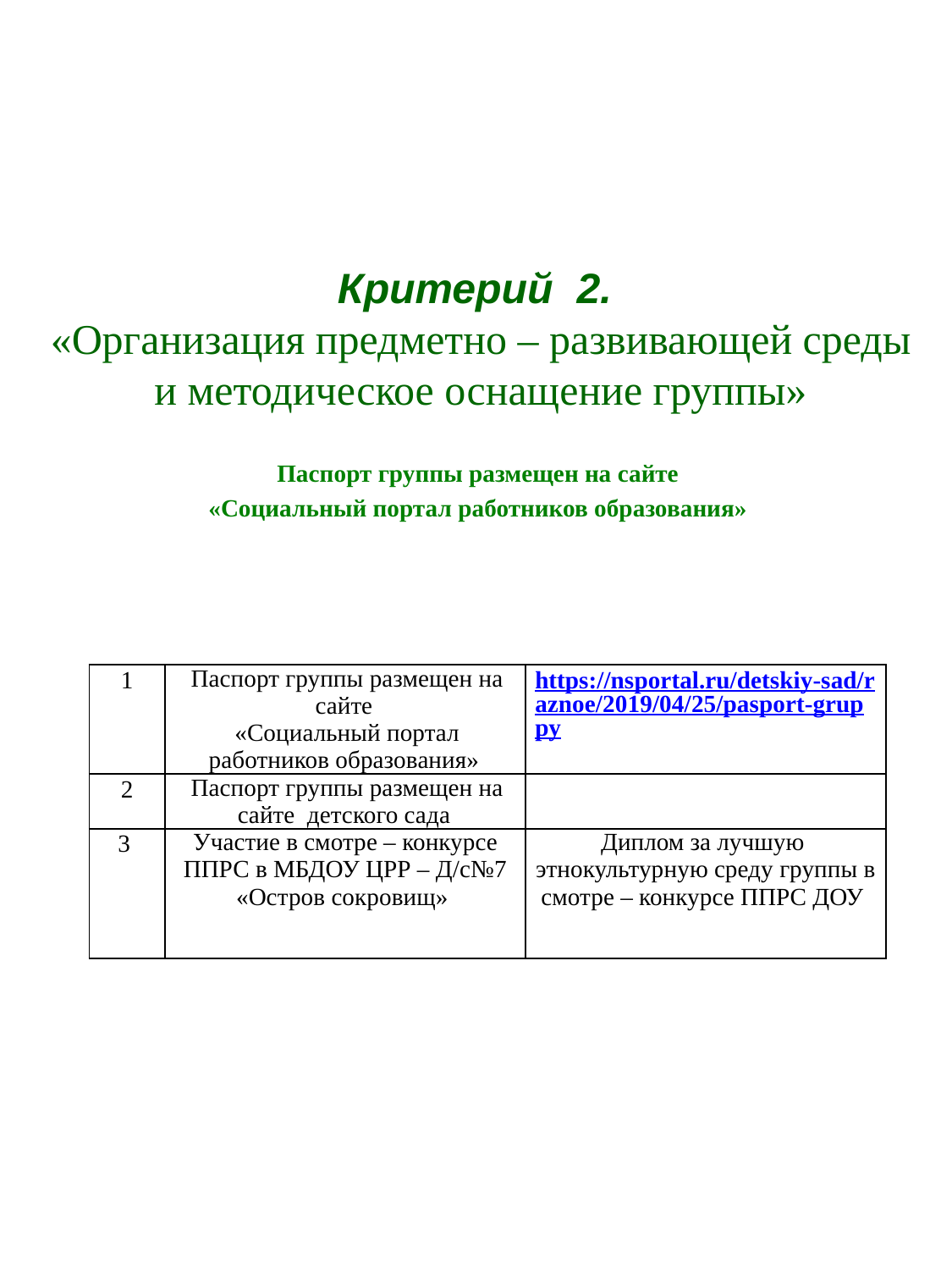

Критерий  2.
«Организация предметно – развивающей среды и методическое оснащение группы»

Паспорт группы размещен на сайте
«Социальный портал работников образования»

| 1 | Паспорт группы размещен на сайте «Социальный портал работников образования» | https://nsportal.ru/detskiy-sad/raznoe/2019/04/25/pasport-gruppy |
| --- | --- | --- |
| 2 | Паспорт группы размещен на сайте детского сада |  |
| 3 | Участие в смотре – конкурсе ППРС в МБДОУ ЦРР – Д/с№7 «Остров сокровищ» | Диплом за лучшую этнокультурную среду группы в смотре – конкурсе ППРС ДОУ |